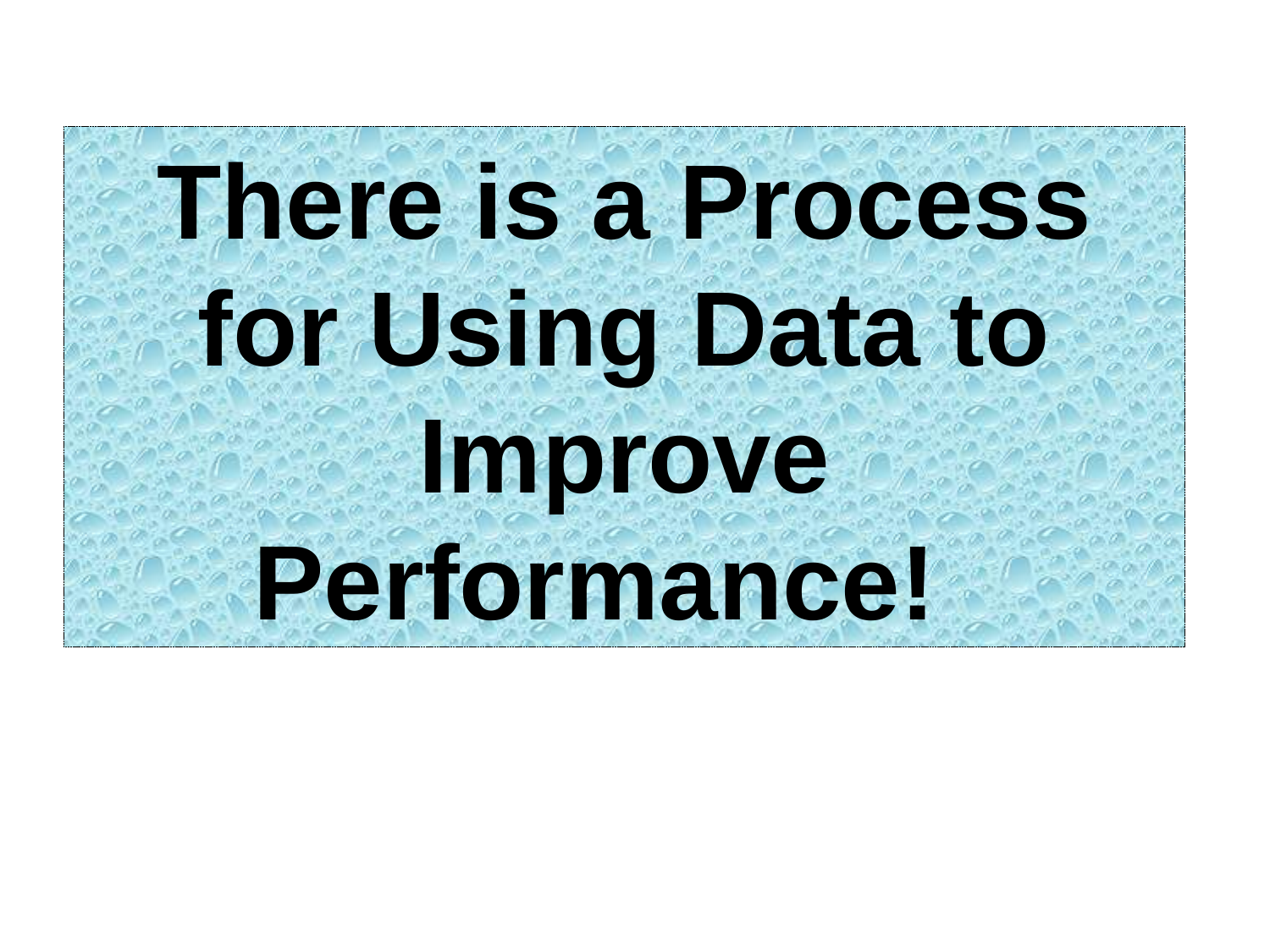

There is a Process for Using Data to Improve Performance!